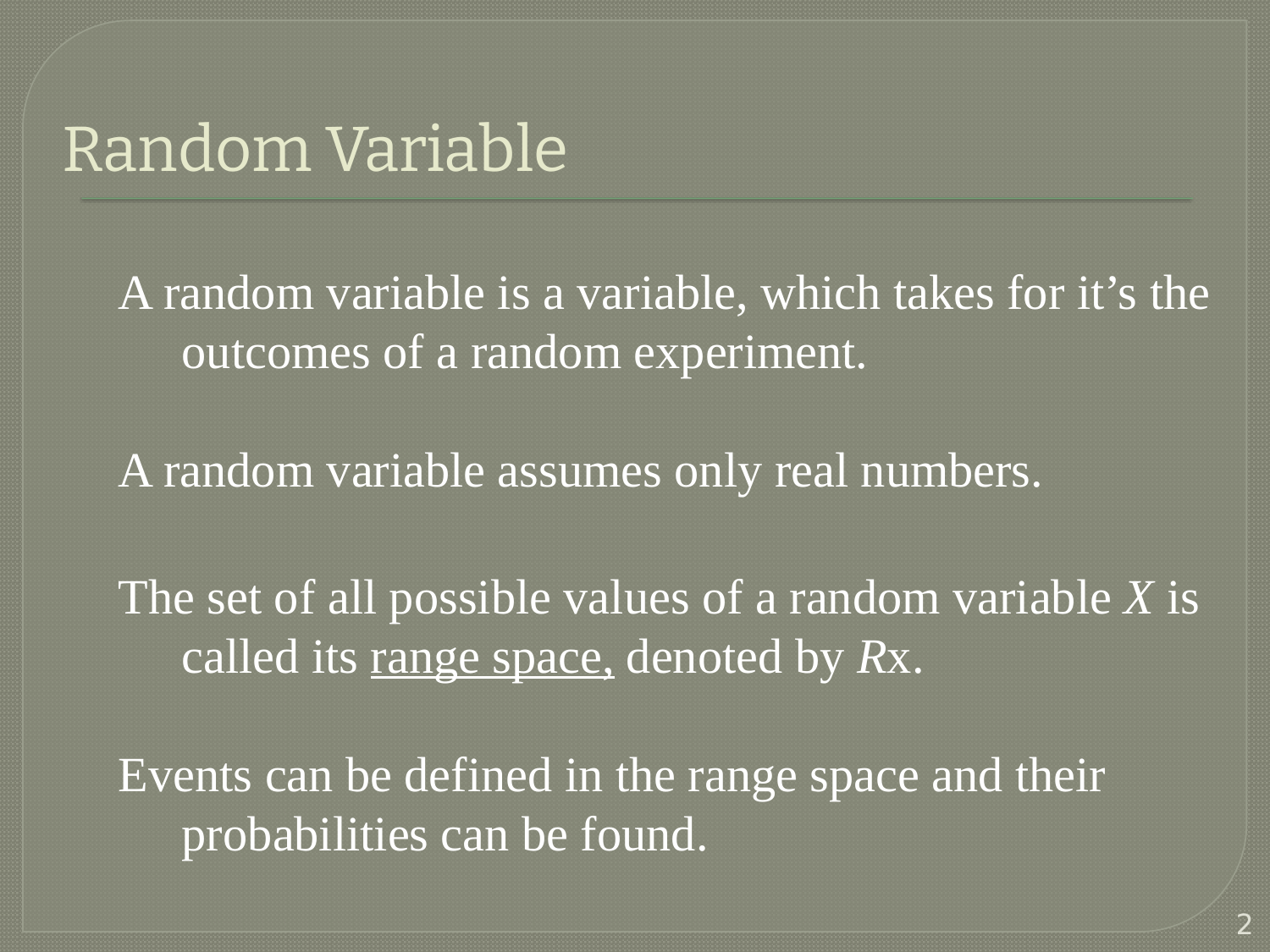

# Random Variable
A random variable is a variable, which takes for it’s the outcomes of a random experiment.

A random variable assumes only real numbers.

The set of all possible values of a random variable X is called its range space, denoted by Rx.

Events can be defined in the range space and their probabilities can be found.
2